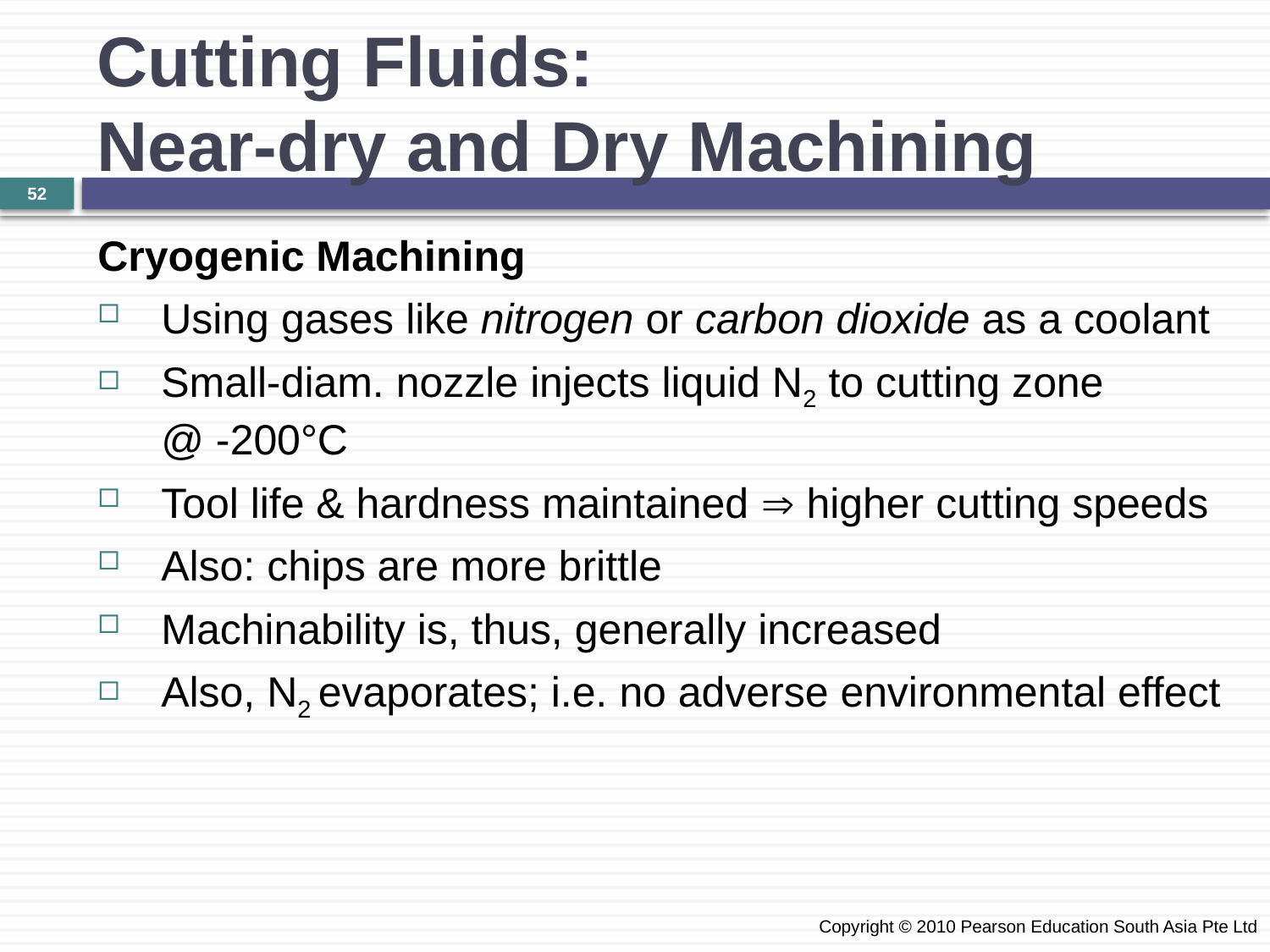

Cutting Fluids:
Near-dry and Dry Machining
52
Cryogenic Machining
Using gases like nitrogen or carbon dioxide as a coolant
Small-diam. nozzle injects liquid N2 to cutting zone
@ -200°C
Tool life & hardness maintained ⇒ higher cutting speeds
Also: chips are more brittle
Machinability is, thus, generally increased
Also, N2 evaporates; i.e. no adverse environmental effect
   Copyright © 2010 Pearson Education South Asia Pte Ltd